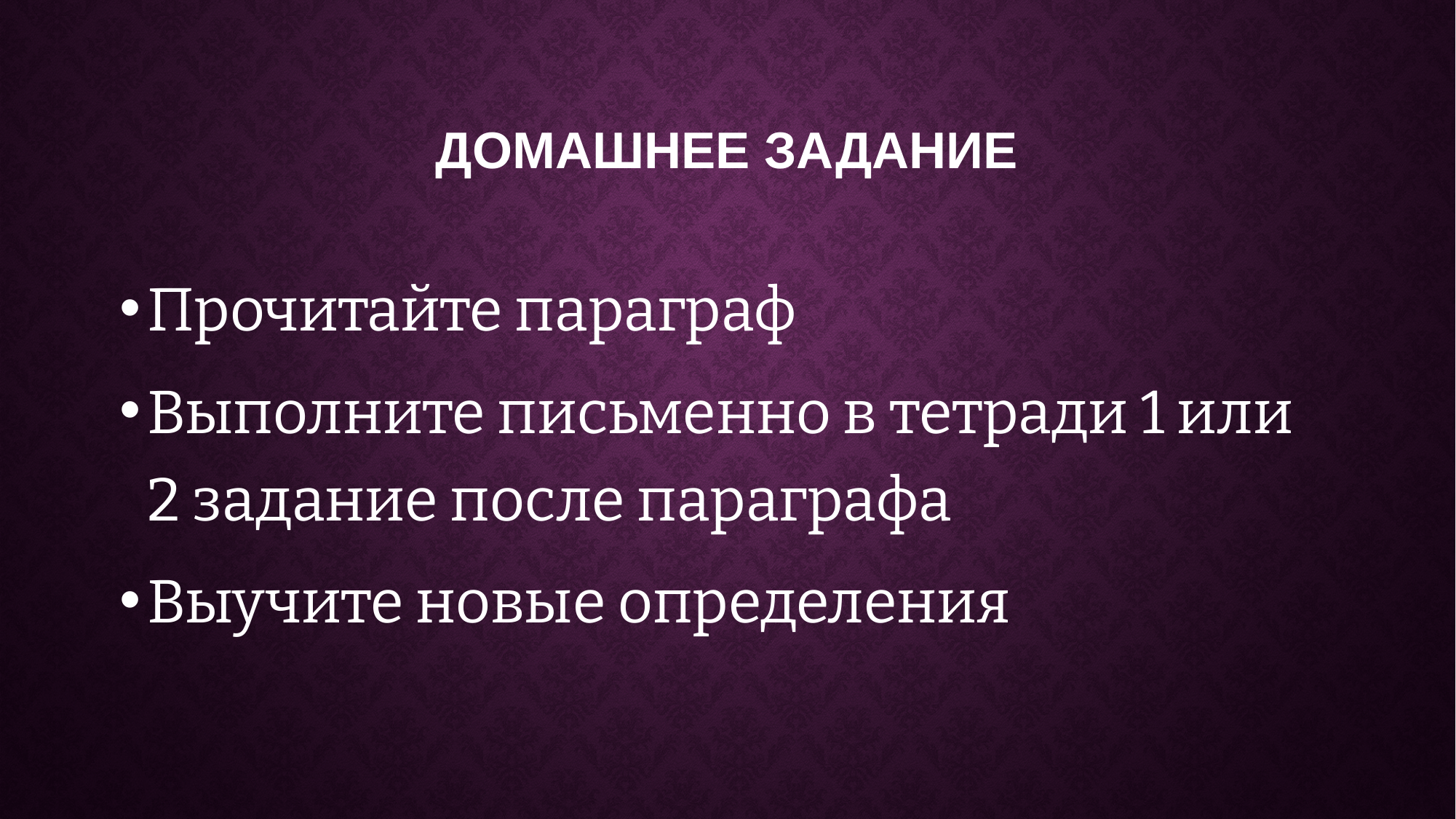

# Домашнее задание
Прочитайте параграф
Выполните письменно в тетради 1 или 2 задание после параграфа
Выучите новые определения